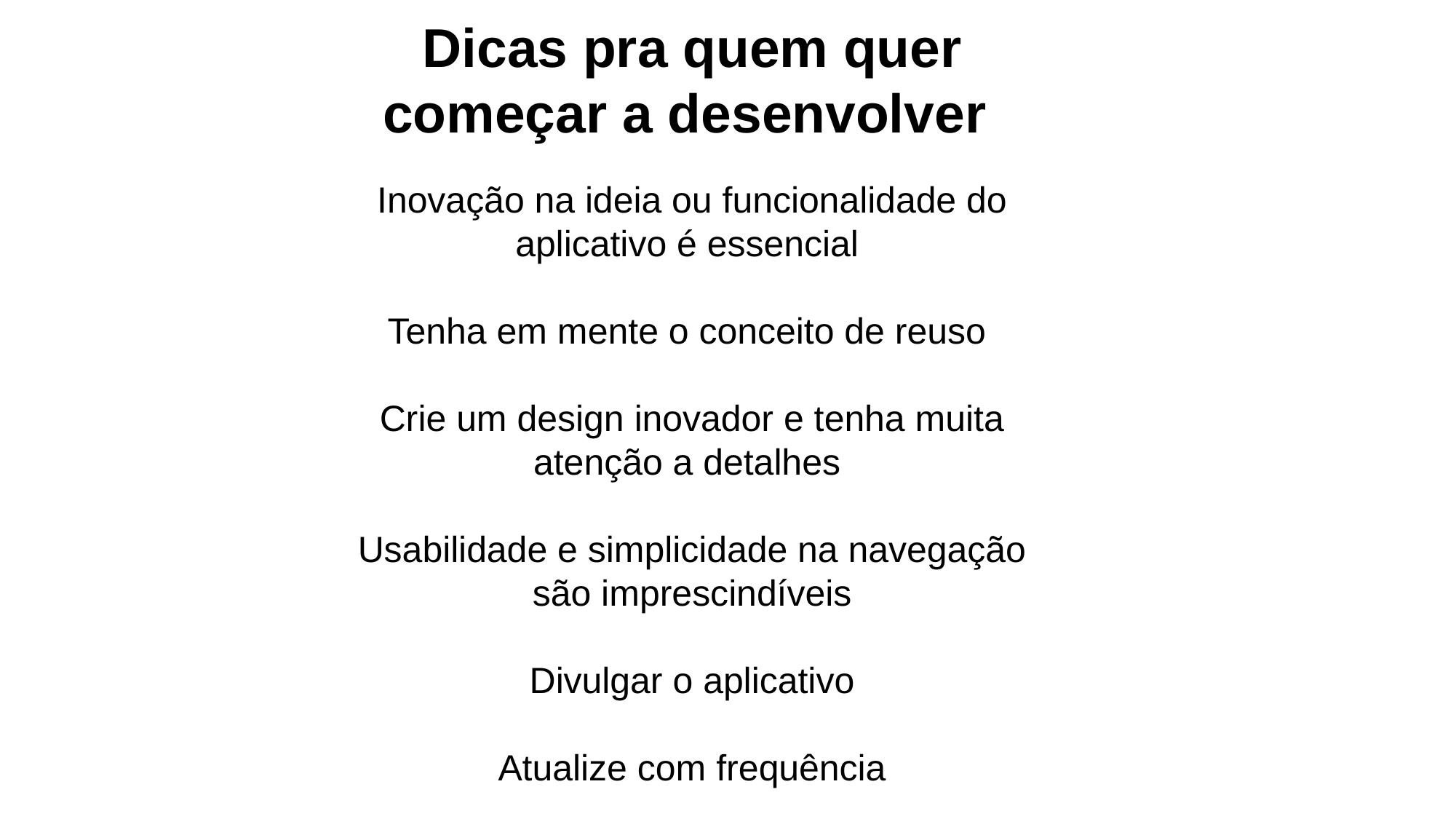

Dicas pra quem quer começar a desenvolver

Inovação na ideia ou funcionalidade do aplicativo é essencial

Tenha em mente o conceito de reuso

Crie um design inovador e tenha muita atenção a detalhes

Usabilidade e simplicidade na navegação são imprescindíveis

Divulgar o aplicativo

Atualize com frequência